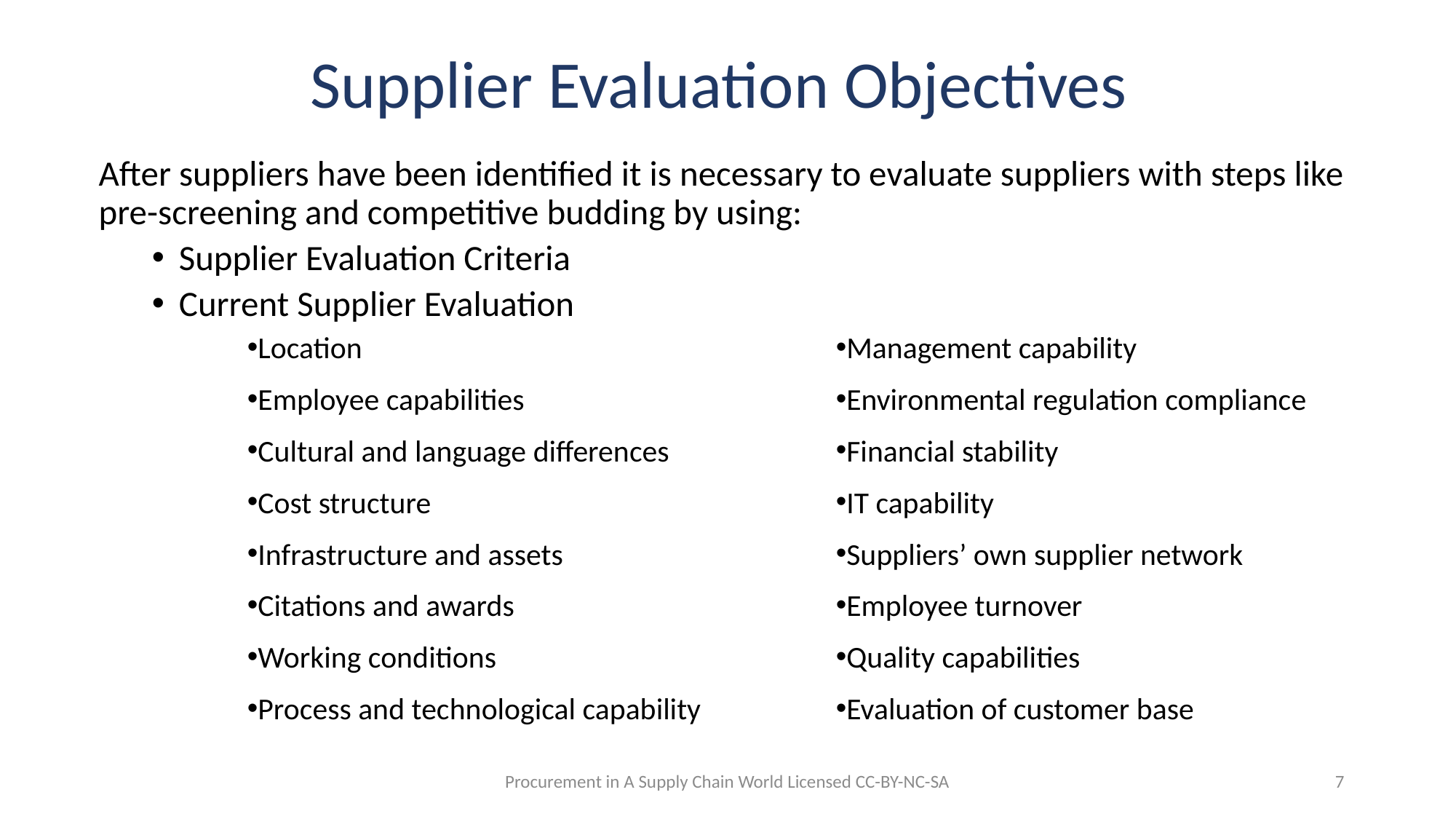

# Supplier Evaluation Objectives
After suppliers have been identified it is necessary to evaluate suppliers with steps like pre-screening and competitive budding by using:
Supplier Evaluation Criteria
Current Supplier Evaluation

Location
Employee capabilities
Cultural and language differences
Cost structure
Infrastructure and assets
Citations and awards
Working conditions
Process and technological capability
Management capability
Environmental regulation compliance
Financial stability
IT capability
Suppliers’ own supplier network
Employee turnover
Quality capabilities
Evaluation of customer base
Procurement in A Supply Chain World Licensed CC-BY-NC-SA
7